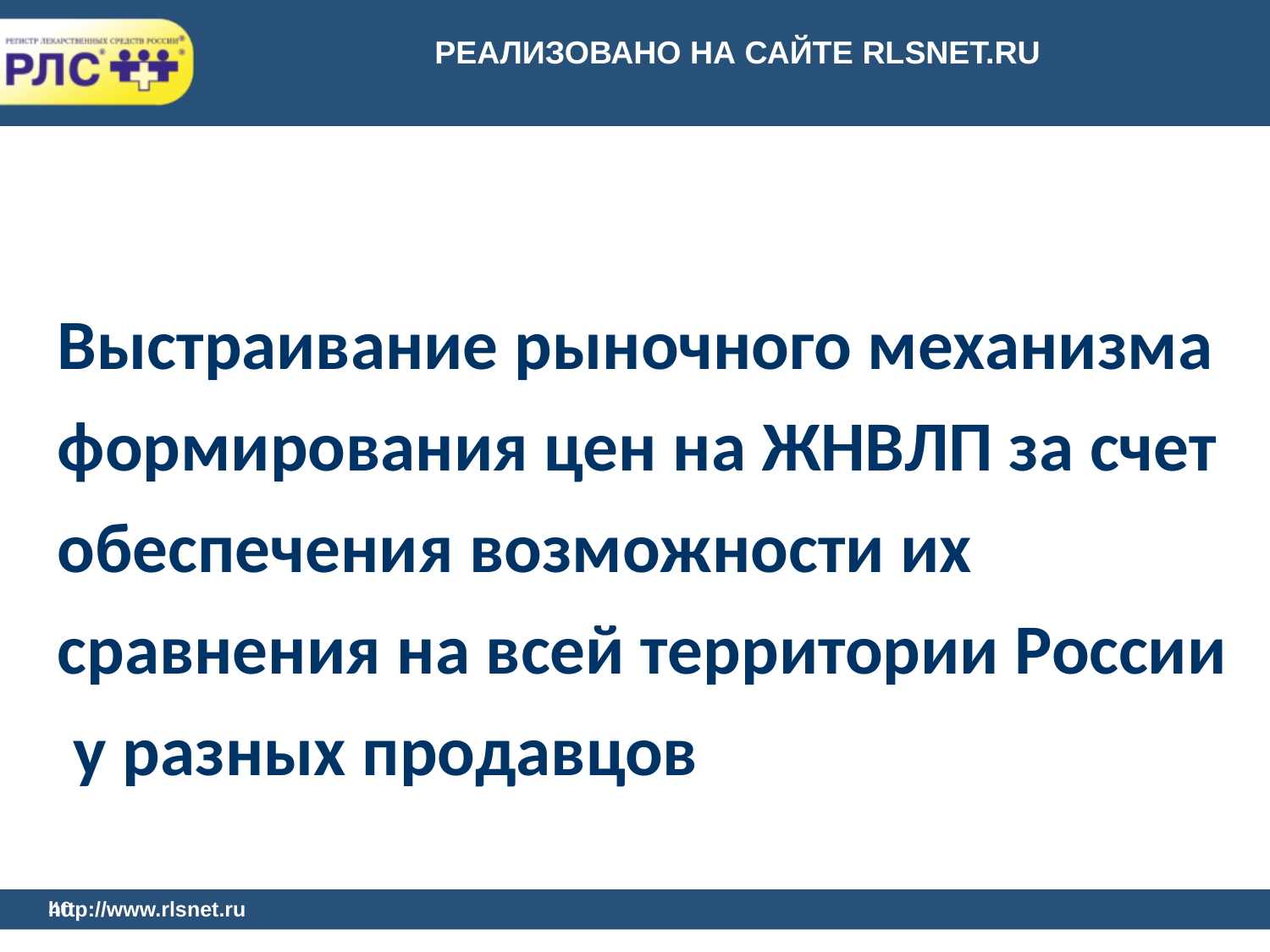

РЕАЛИЗОВАНО НА САЙТЕ RLSNET.RU
Выстраивание рыночного механизма формирования цен на ЖНВЛП за счет обеспечения возможности их сравнения на всей территории России  у разных продавцов

40